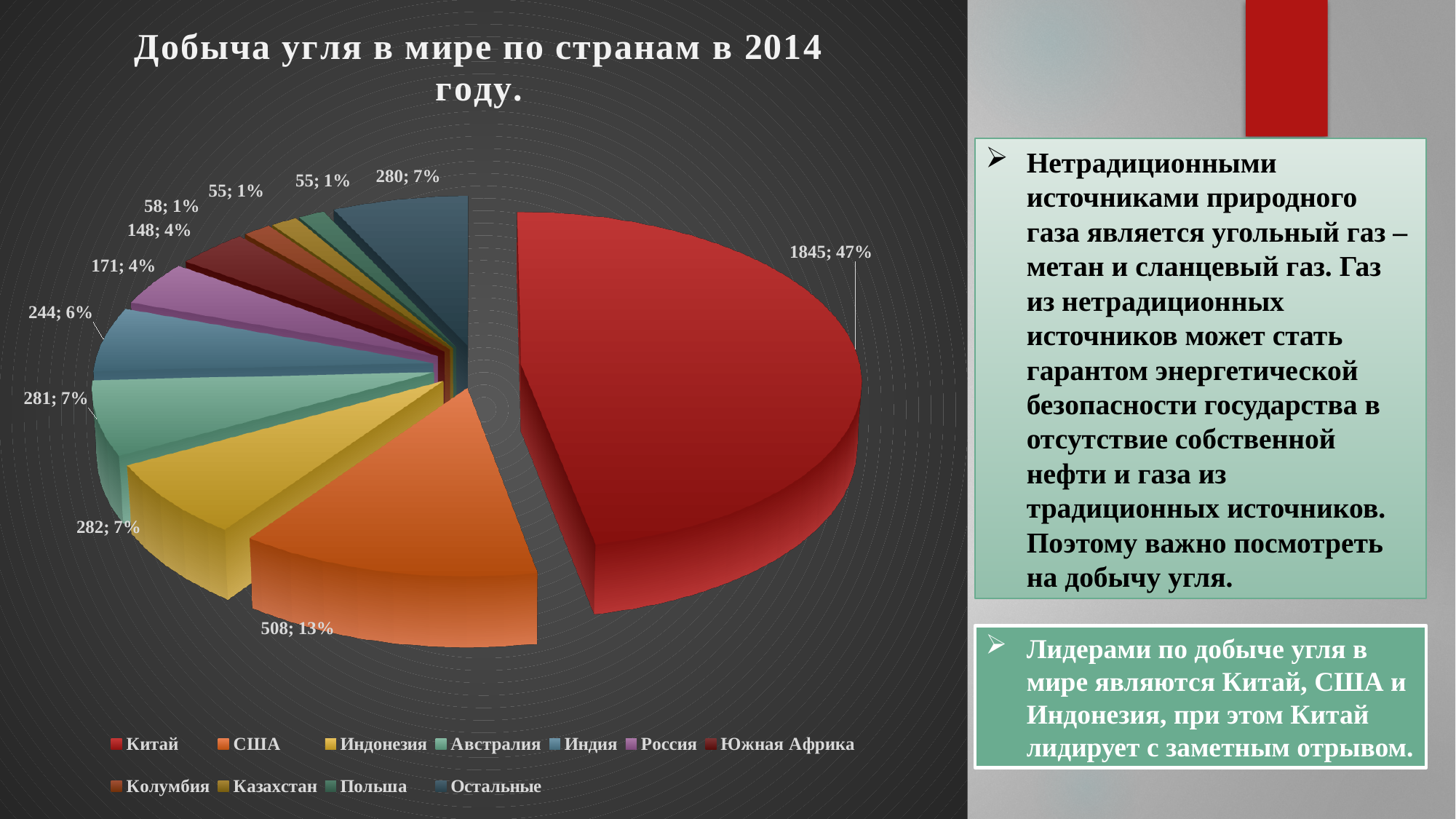

[unsupported chart]

Нетрадиционными источниками природного газа является угольный газ – метан и сланцевый газ. Газ из нетрадиционных источников может стать гарантом энергетической безопасности государства в отсутствие собственной нефти и газа из традиционных источников. Поэтому важно посмотреть на добычу угля.
Лидерами по добыче угля в мире являются Китай, США и Индонезия, при этом Китай лидирует с заметным отрывом.